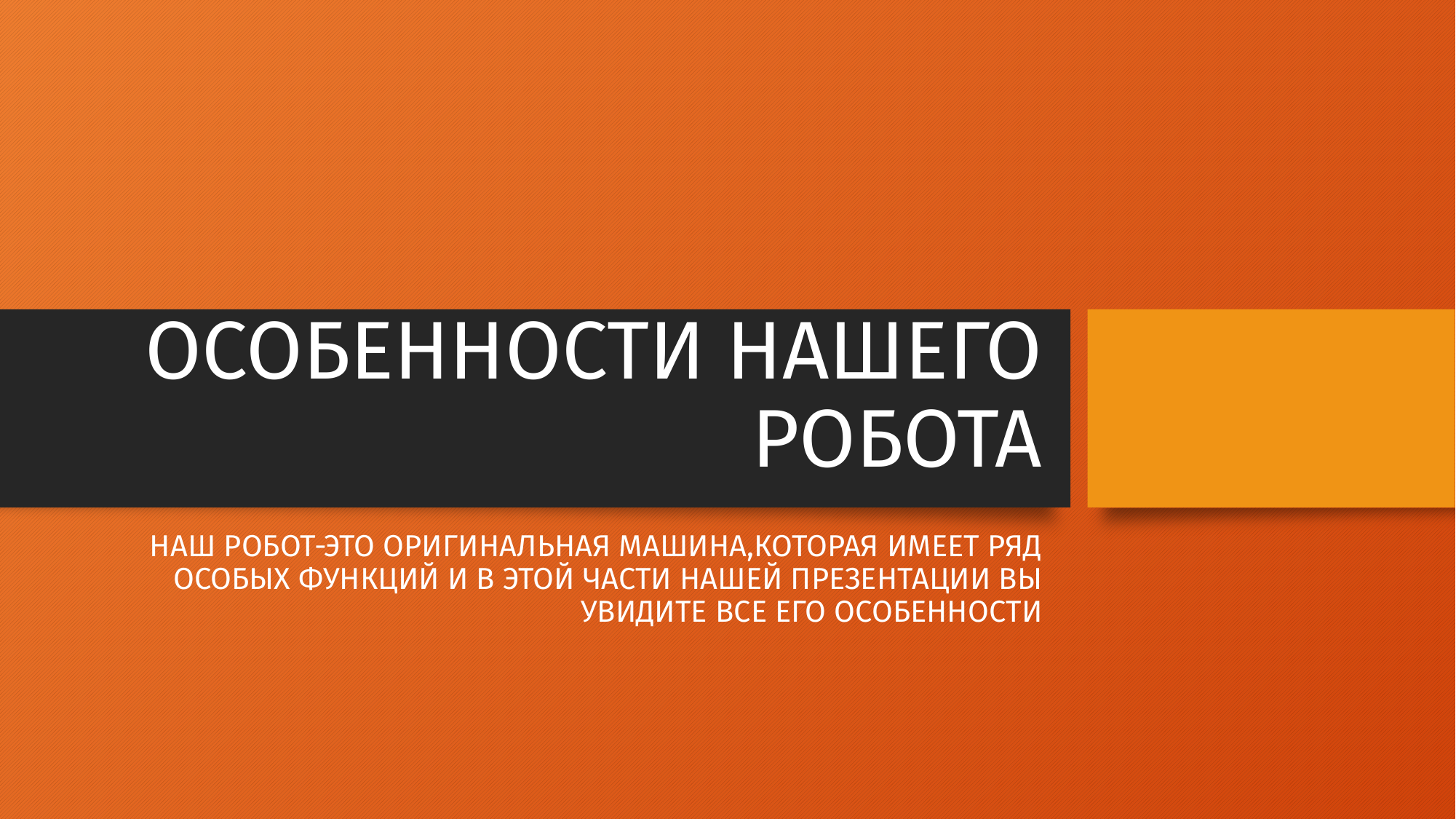

# ОСОБЕННОСТИ НАШЕГО РОБОТА
НАШ РОБОТ-ЭТО ОРИГИНАЛЬНАЯ МАШИНА,КОТОРАЯ ИМЕЕТ РЯД ОСОБЫХ ФУНКЦИЙ И В ЭТОЙ ЧАСТИ НАШЕЙ ПРЕЗЕНТАЦИИ ВЫ УВИДИТЕ ВСЕ ЕГО ОСОБЕННОСТИ